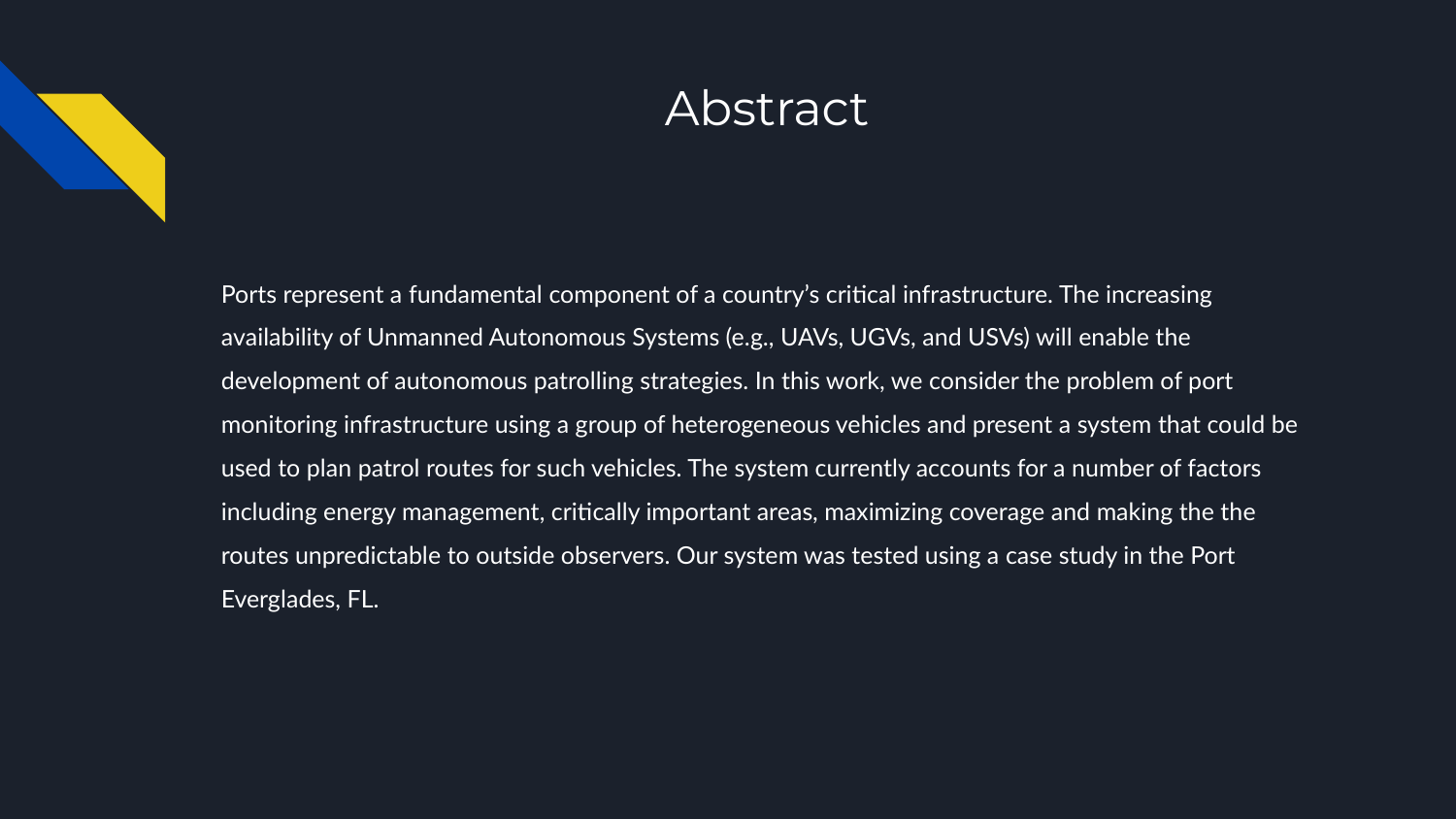

# Abstract
Ports represent a fundamental component of a country’s critical infrastructure. The increasing availability of Unmanned Autonomous Systems (e.g., UAVs, UGVs, and USVs) will enable the development of autonomous patrolling strategies. In this work, we consider the problem of port monitoring infrastructure using a group of heterogeneous vehicles and present a system that could be used to plan patrol routes for such vehicles. The system currently accounts for a number of factors including energy management, critically important areas, maximizing coverage and making the the routes unpredictable to outside observers. Our system was tested using a case study in the Port Everglades, FL.